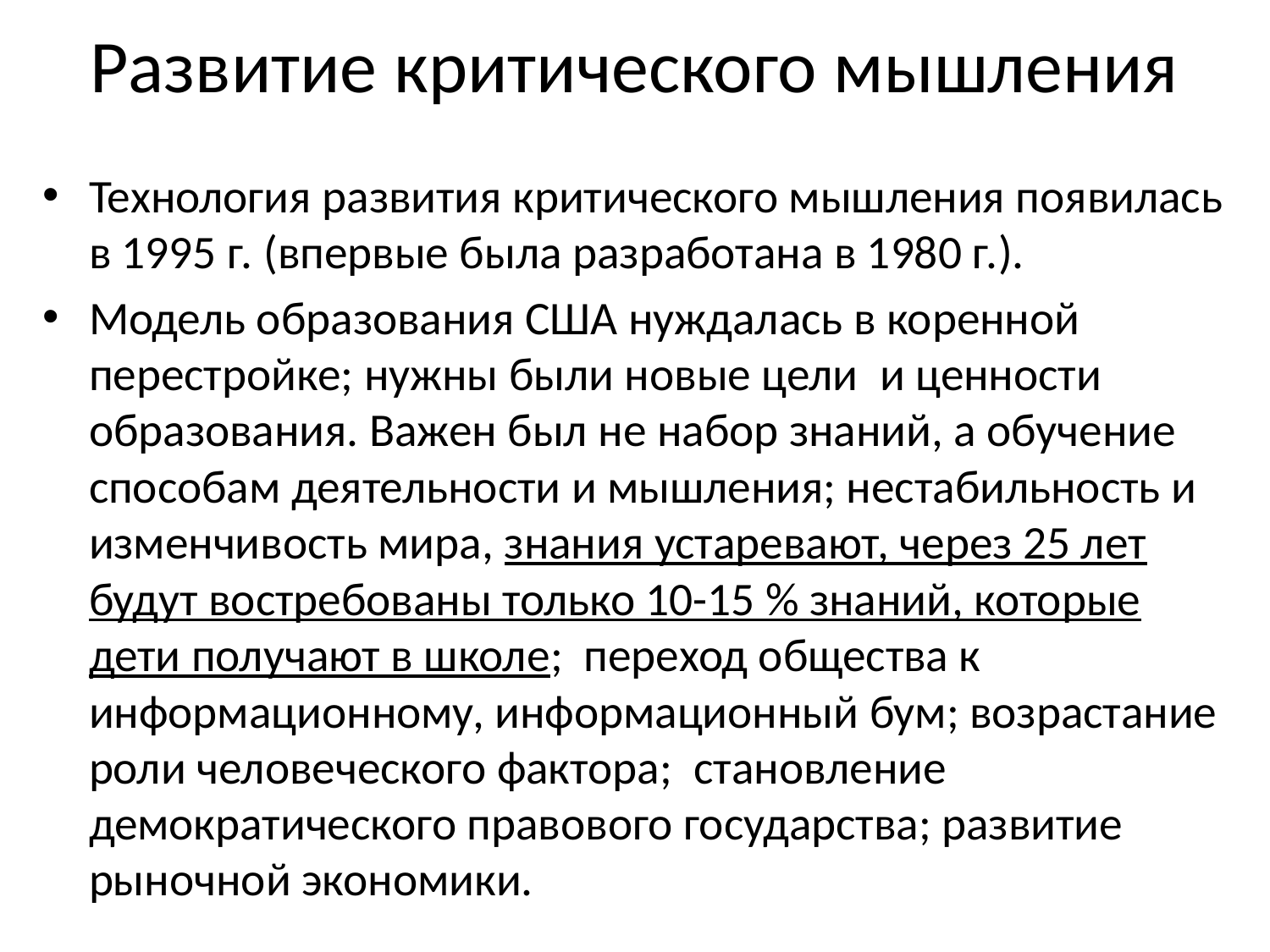

# Развитие критического мышления
Технология развития критического мышления появилась в 1995 г. (впервые была разработана в 1980 г.).
Модель образования США нуждалась в коренной перестройке; нужны были новые цели  и ценности образования. Важен был не набор знаний, а обучение способам деятельности и мышления; нестабильность и изменчивость мира, знания устаревают, через 25 лет будут востребованы только 10-15 % знаний, которые дети получают в школе;  переход общества к информационному, информационный бум; возрастание роли человеческого фактора;  становление демократического правового государства; развитие рыночной экономики.